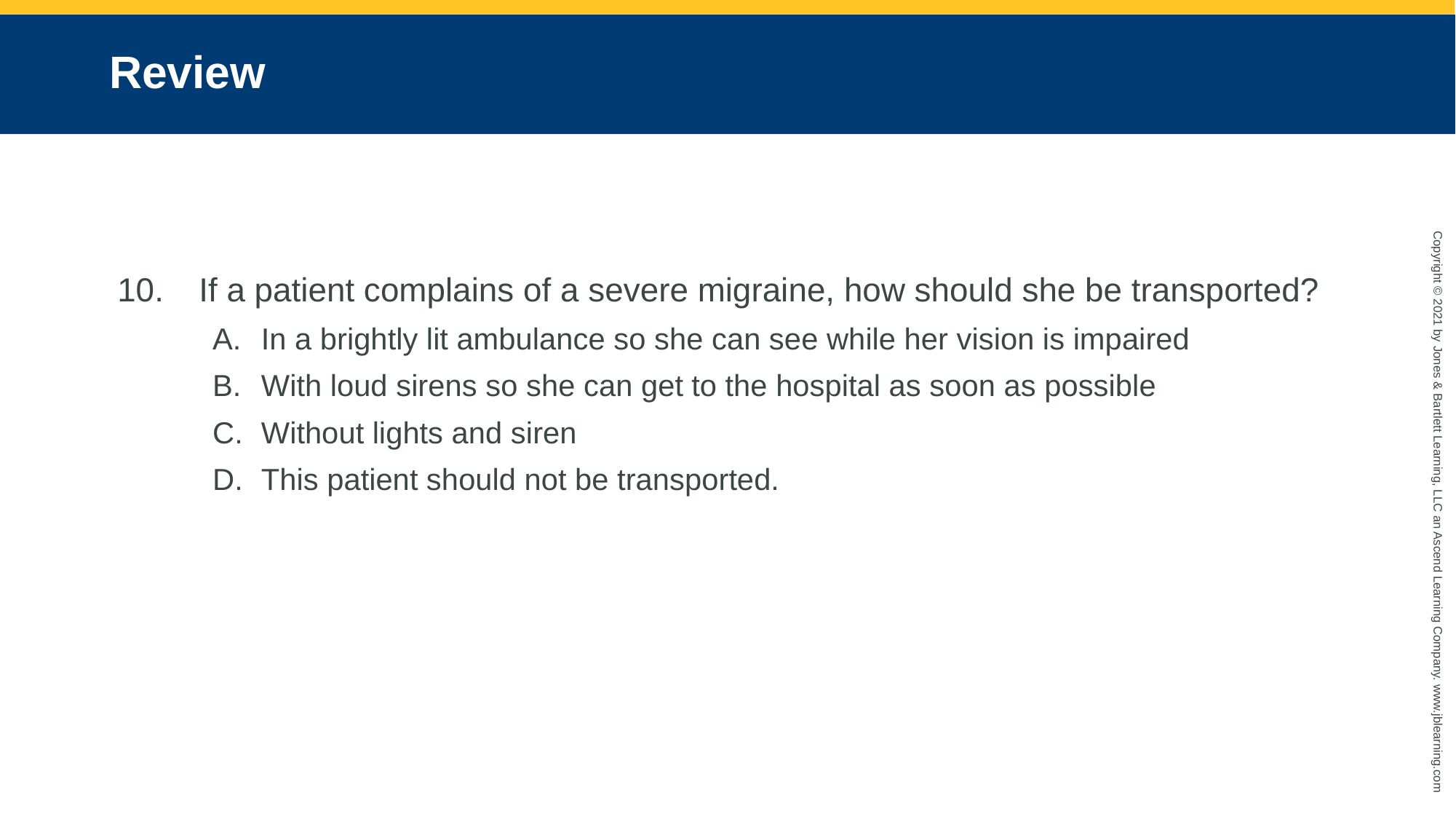

# Review
If a patient complains of a severe migraine, how should she be transported?
In a brightly lit ambulance so she can see while her vision is impaired
With loud sirens so she can get to the hospital as soon as possible
Without lights and siren
This patient should not be transported.